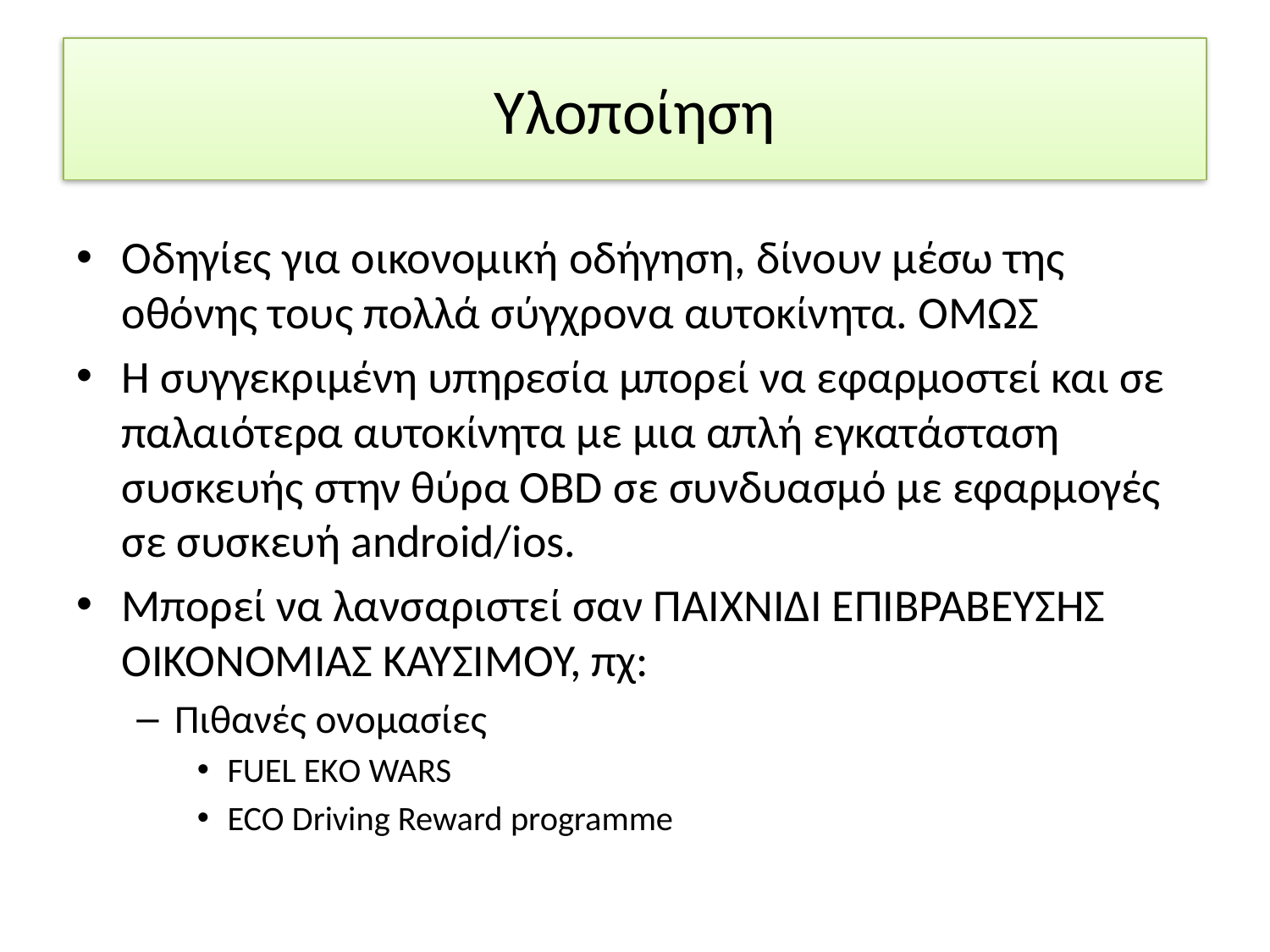

# Υλοποίηση
Οδηγίες για οικονομική οδήγηση, δίνουν μέσω της οθόνης τους πολλά σύγχρονα αυτοκίνητα. ΟΜΩΣ
Η συγγεκριμένη υπηρεσία μπορεί να εφαρμοστεί και σε παλαιότερα αυτοκίνητα με μια απλή εγκατάσταση συσκευής στην θύρα OBD σε συνδυασμό με εφαρμογές σε συσκευή android/ios.
Μπορεί να λανσαριστεί σαν ΠΑΙΧΝΙΔΙ ΕΠΙΒΡΑΒΕΥΣΗΣ ΟΙΚΟΝΟΜΙΑΣ ΚΑΥΣΙΜΟΥ, πχ:
Πιθανές ονομασίες
FUEL EΚO WARS
ECO Driving Reward programme